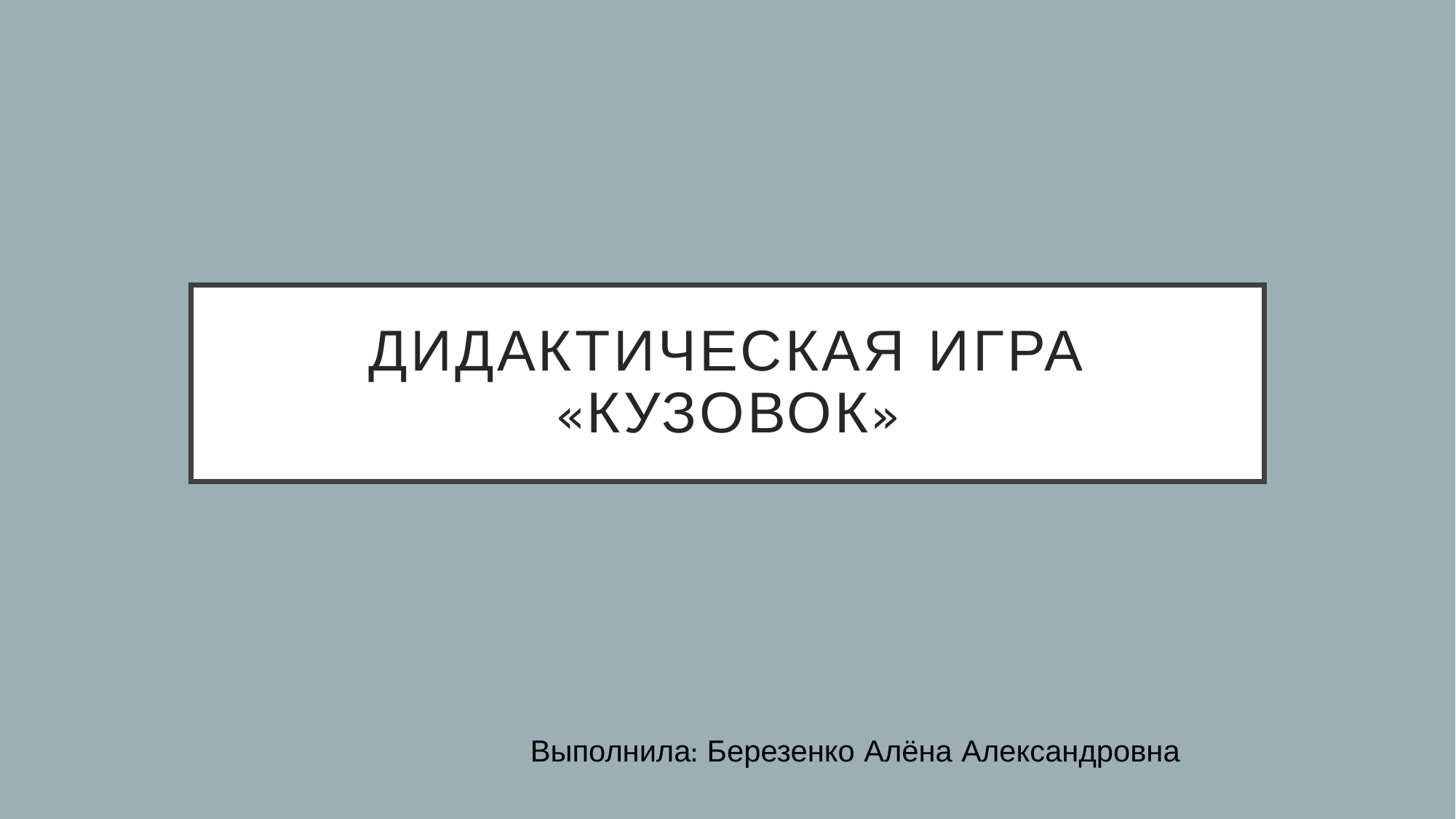

# Дидактическая игра «кузовок»
Выполнила: Березенко Алёна Александровна